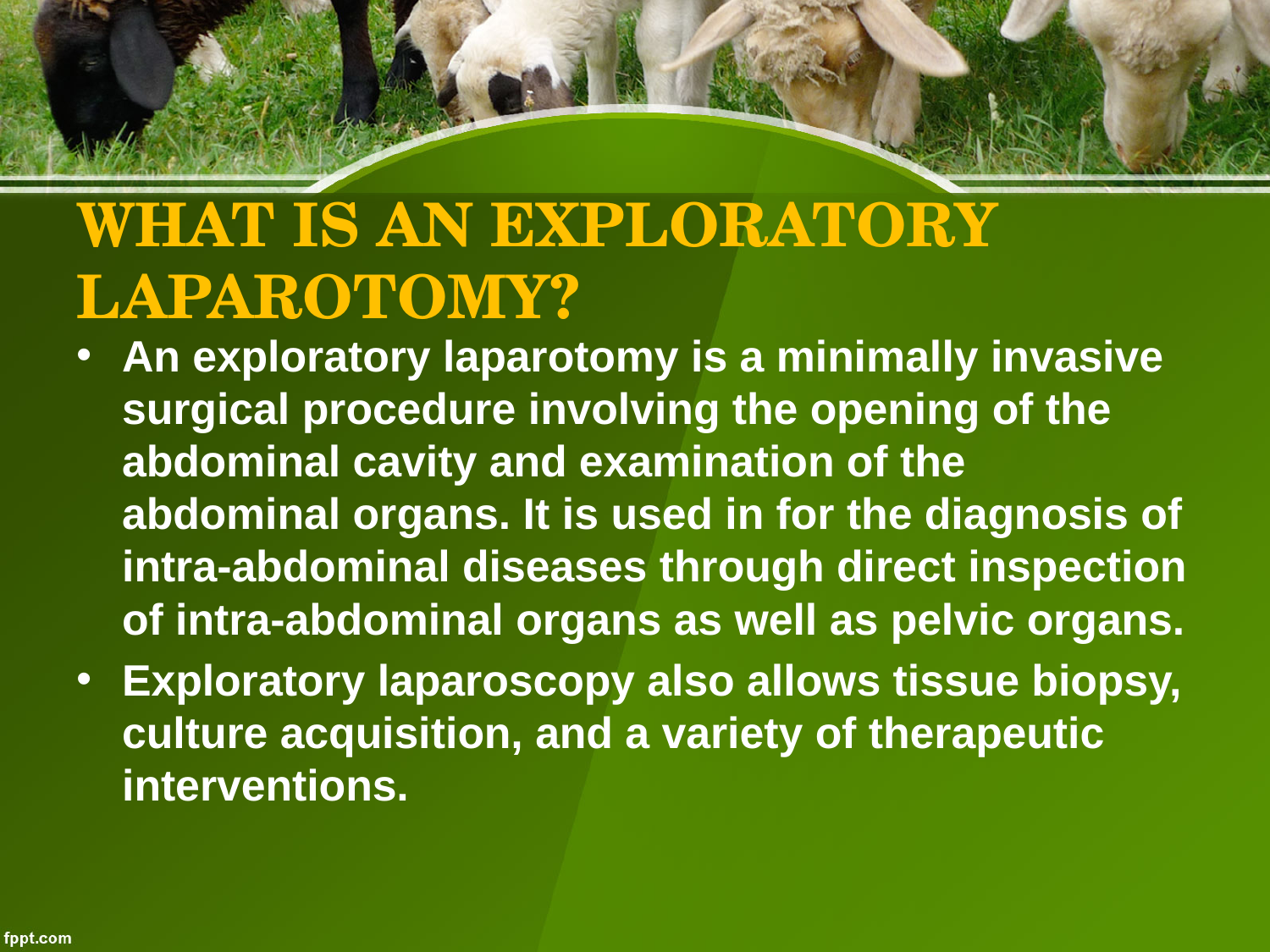

# WHAT IS AN EXPLORATORY LAPAROTOMY?

An exploratory laparotomy is a minimally invasive surgical procedure involving the opening of the abdominal cavity and examination of the abdominal organs. It is used in for the diagnosis of intra-abdominal diseases through direct inspection of intra-abdominal organs as well as pelvic organs.
Exploratory laparoscopy also allows tissue biopsy, culture acquisition, and a variety of therapeutic interventions.